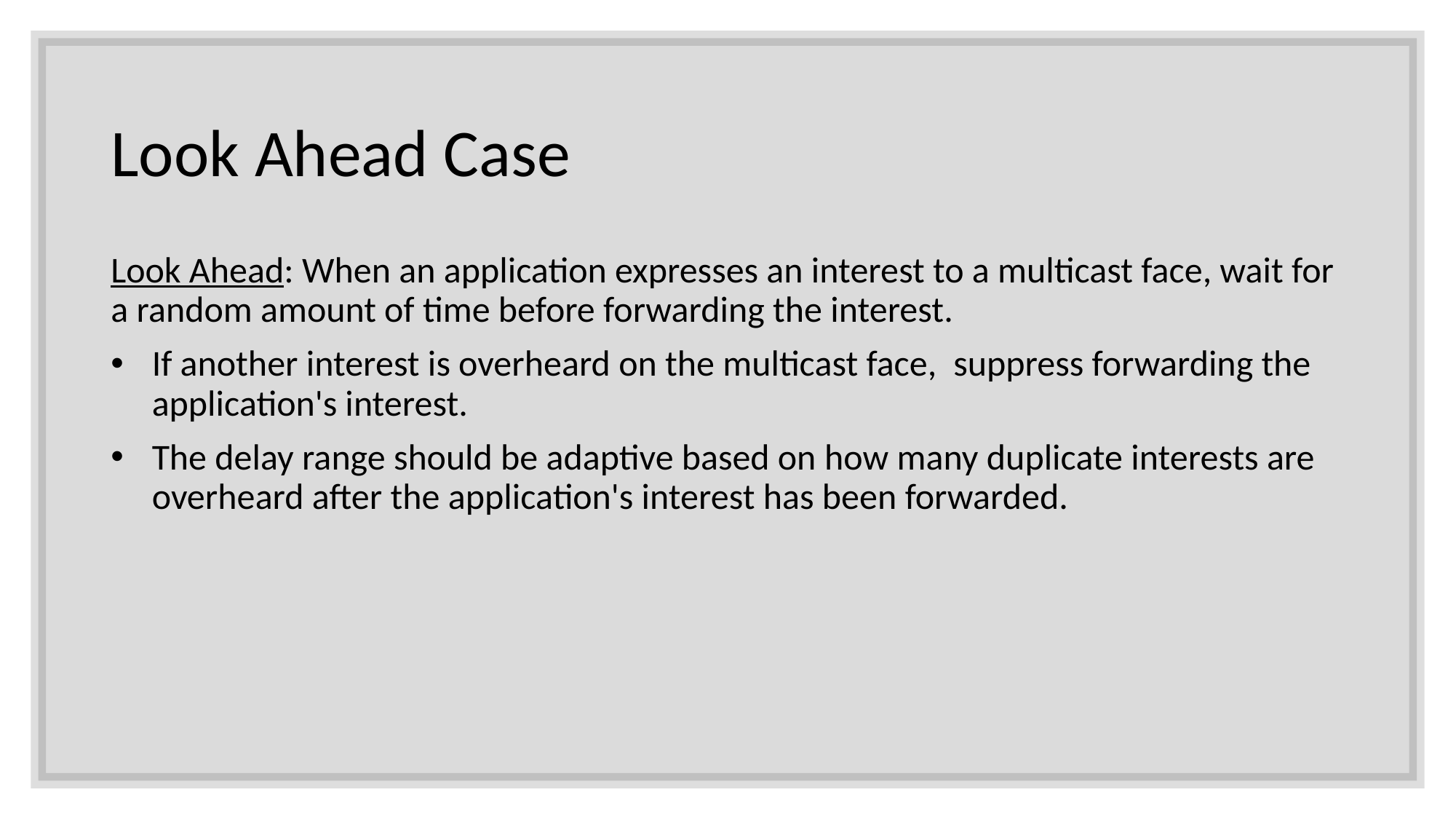

# Look Ahead Case
Look Ahead: When an application expresses an interest to a multicast face, wait for a random amount of time before forwarding the interest.
If another interest is overheard on the multicast face,  suppress forwarding the application's interest.
The delay range should be adaptive based on how many duplicate interests are overheard after the application's interest has been forwarded.